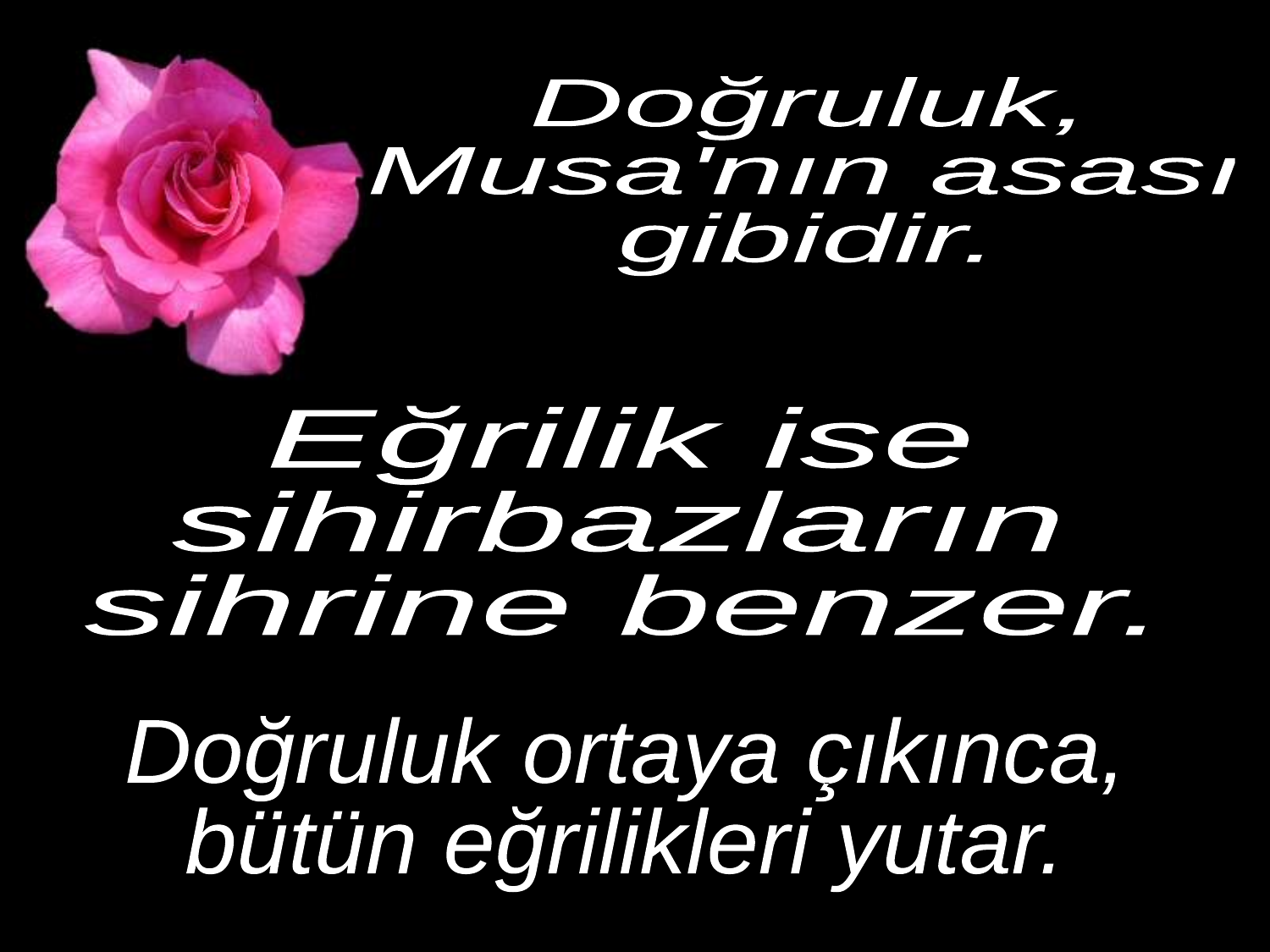

Doğruluk,
Musa'nın asası
gibidir.
Eğrilik ise
sihirbazların
sihrine benzer.
Doğruluk ortaya çıkınca,
bütün eğrilikleri yutar.